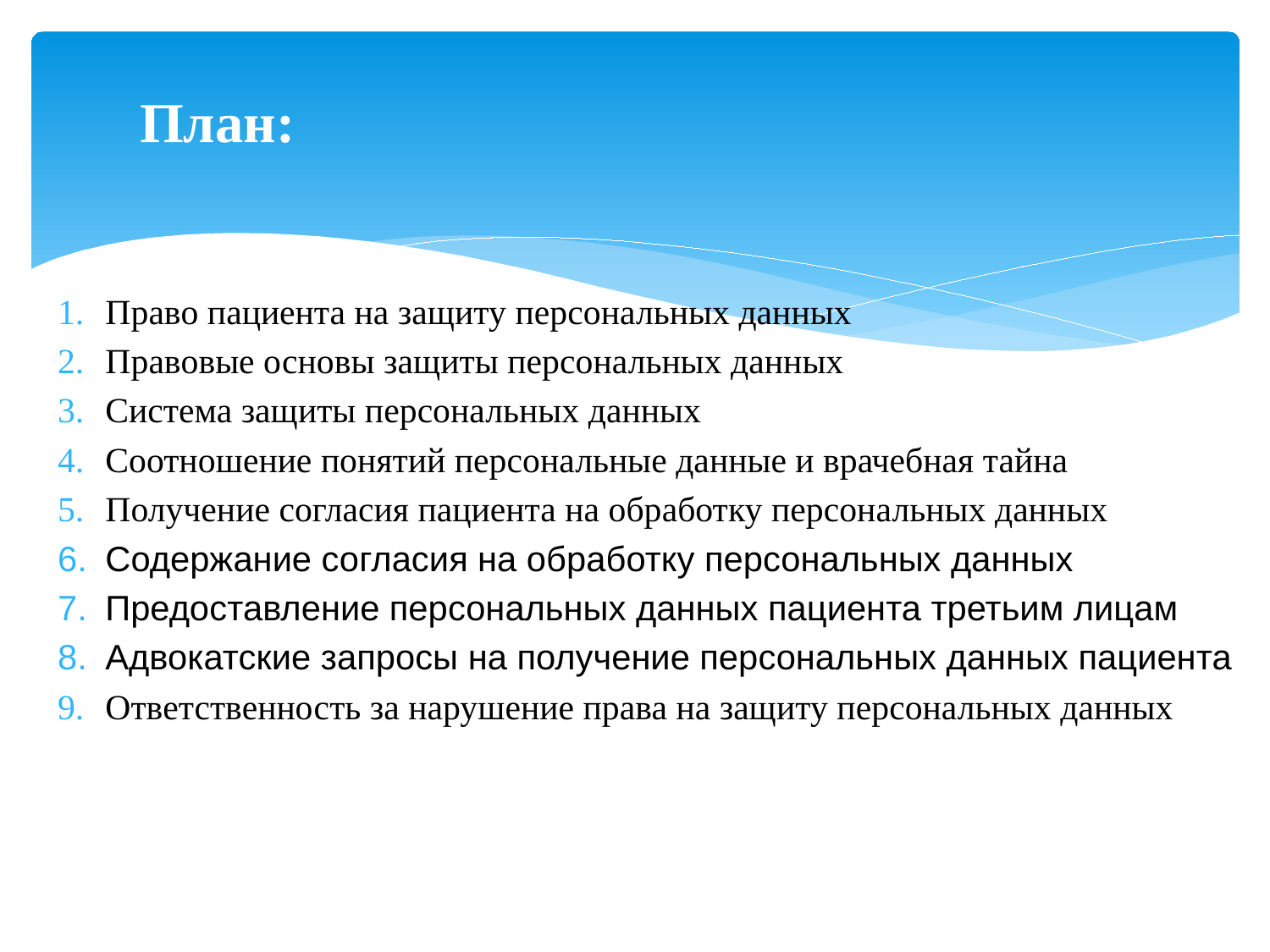

# План:
Право пациента на защиту персональных данных
Правовые основы защиты персональных данных
Система защиты персональных данных
Соотношение понятий персональные данные и врачебная тайна
Получение согласия пациента на обработку персональных данных
Содержание согласия на обработку персональных данных
Предоставление персональных данных пациента третьим лицам
Адвокатские запросы на получение персональных данных пациента
Ответственность за нарушение права на защиту персональных данных